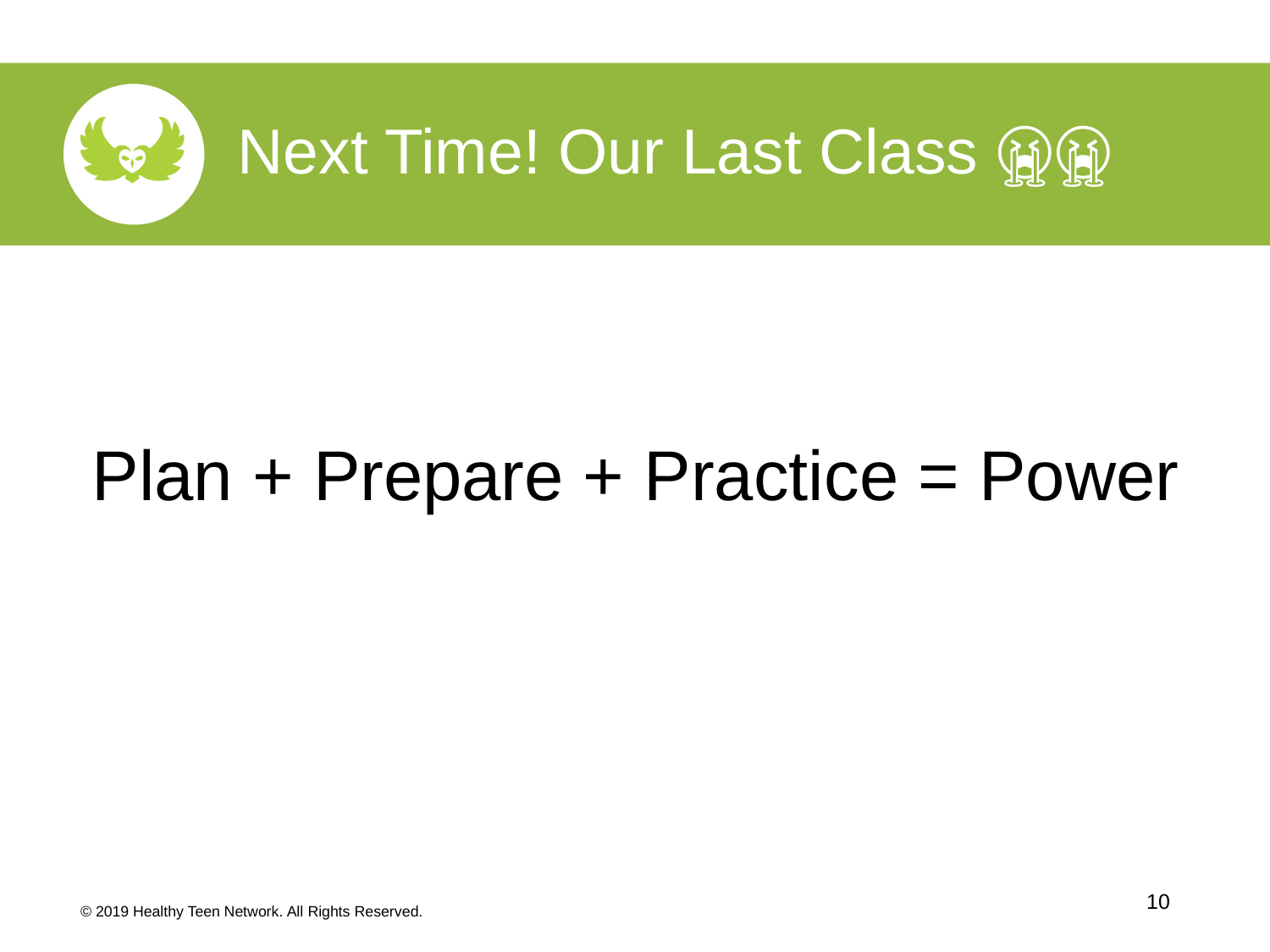

Next Time! Our Last Class 😭😭
Plan + Prepare + Practice = Power